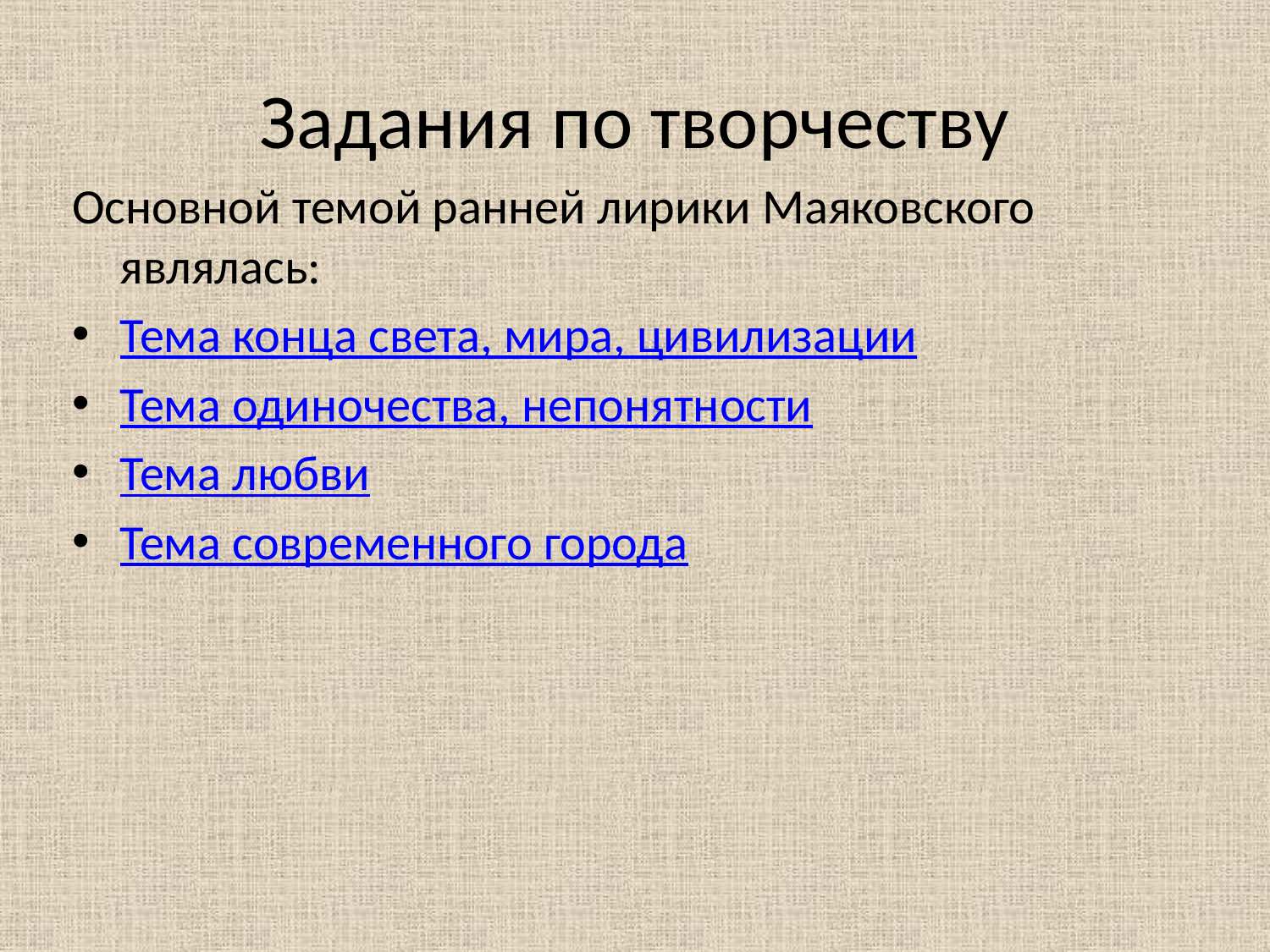

# Задания по творчеству
Основной темой ранней лирики Маяковского являлась:
Тема конца света, мира, цивилизации
Тема одиночества, непонятности
Тема любви
Тема современного города